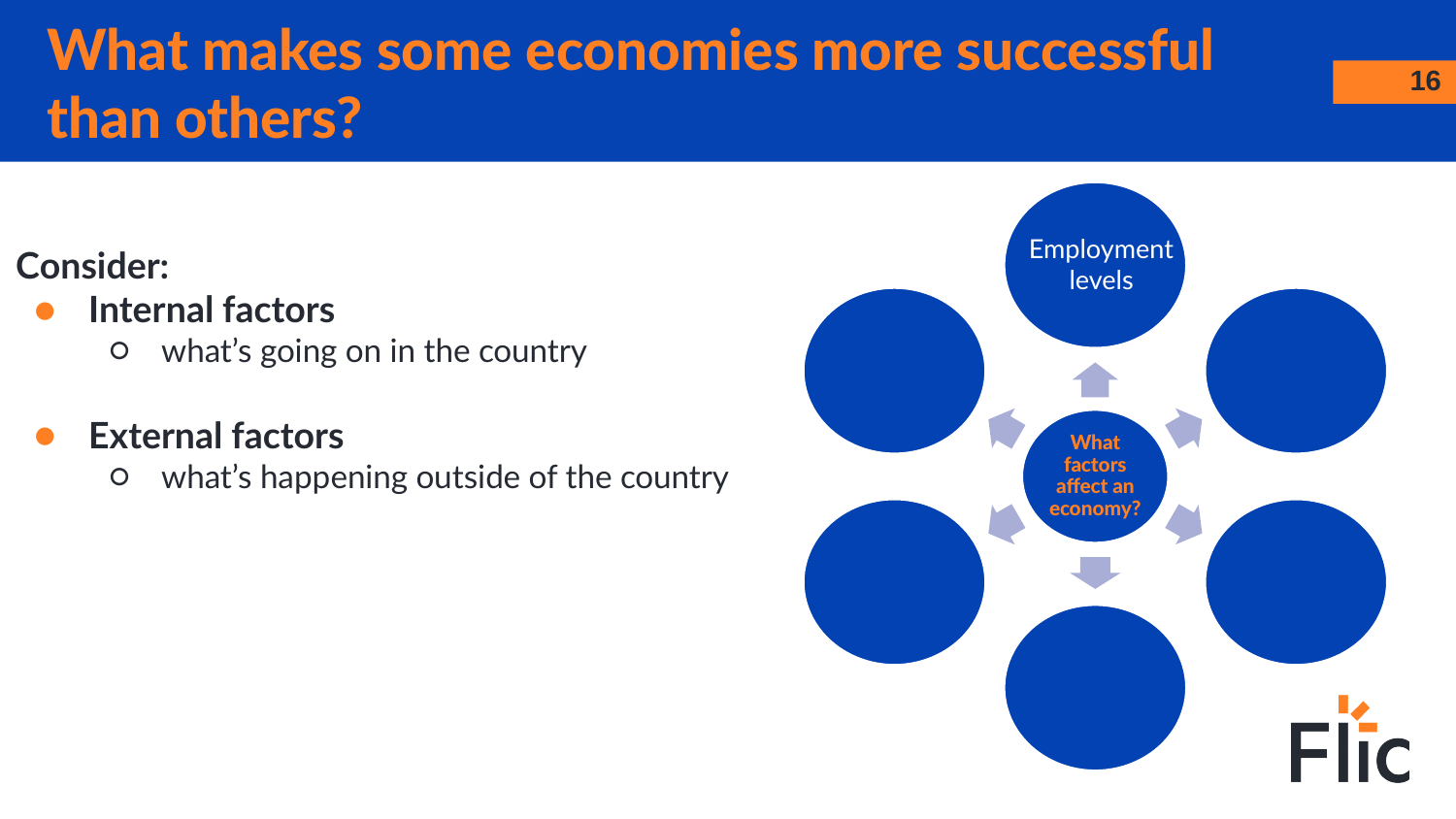

What makes some economies more successful than others?
16

What factors affect an economy?

Employment levels
Consider:
Internal factors
what’s going on in the country

External factors
what’s happening outside of the country